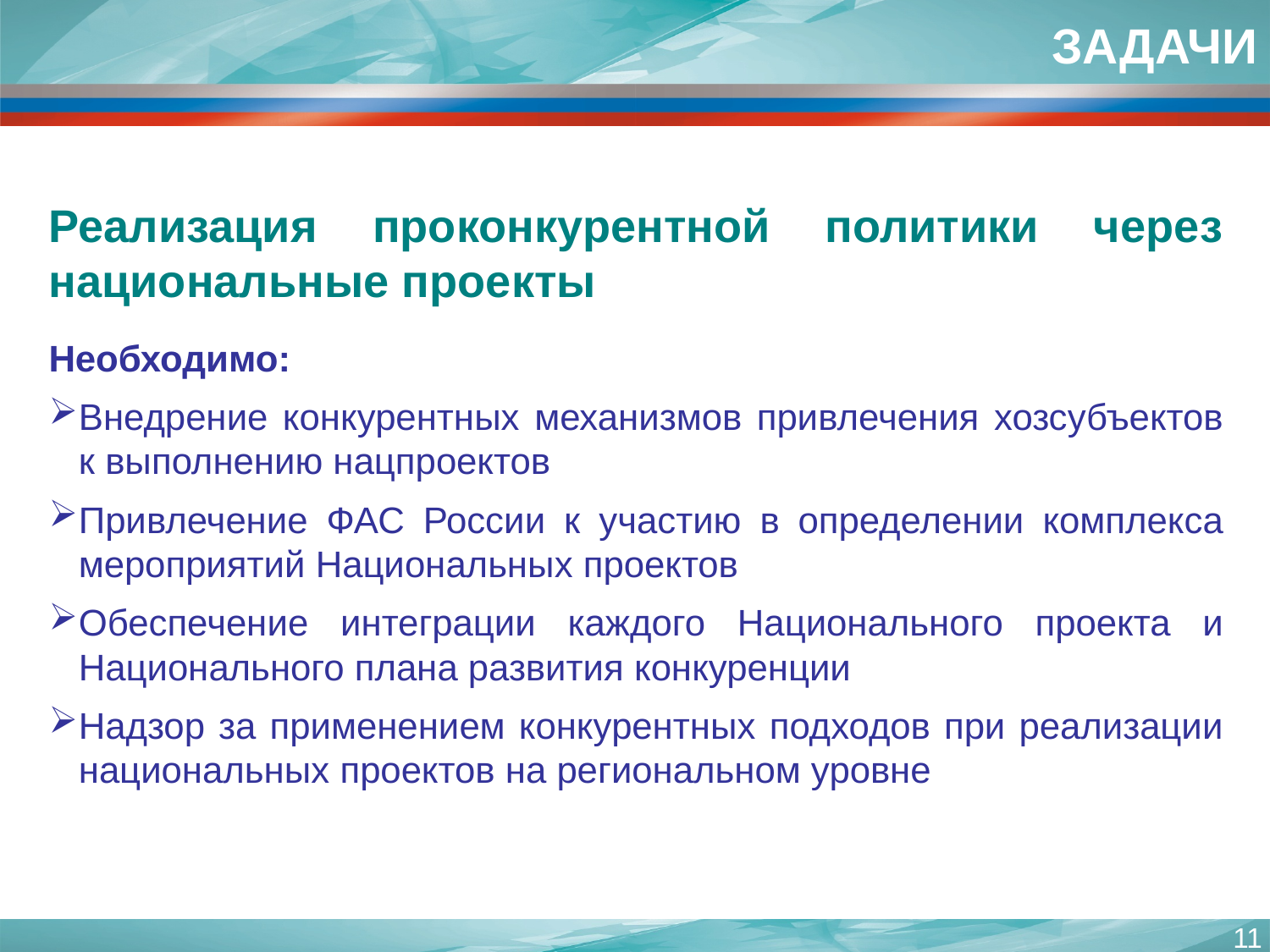

# ЗАДАЧИ

Реализация проконкурентной политики через национальные проекты
Необходимо:
Внедрение конкурентных механизмов привлечения хозсубъектов к выполнению нацпроектов
Привлечение ФАС России к участию в определении комплекса мероприятий Национальных проектов
Обеспечение интеграции каждого Национального проекта и Национального плана развития конкуренции
Надзор за применением конкурентных подходов при реализации национальных проектов на региональном уровне
11